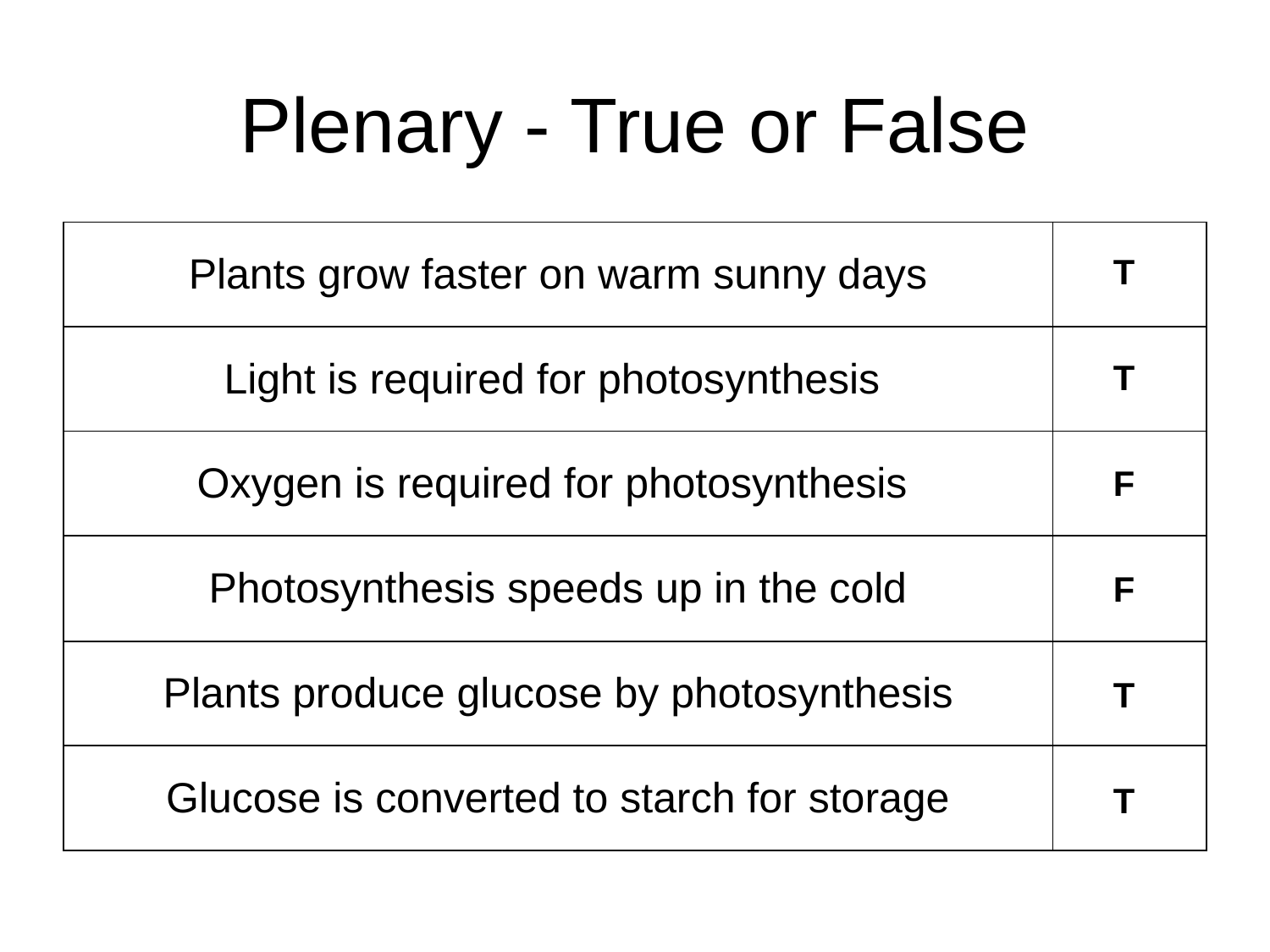

# Plenary - True or False
| Plants grow faster on warm sunny days |  |
| --- | --- |
| Light is required for photosynthesis |  |
| Oxygen is required for photosynthesis |  |
| Photosynthesis speeds up in the cold |  |
| Plants produce glucose by photosynthesis |  |
| Glucose is converted to starch for storage |  |
T
T
F
F
T
T